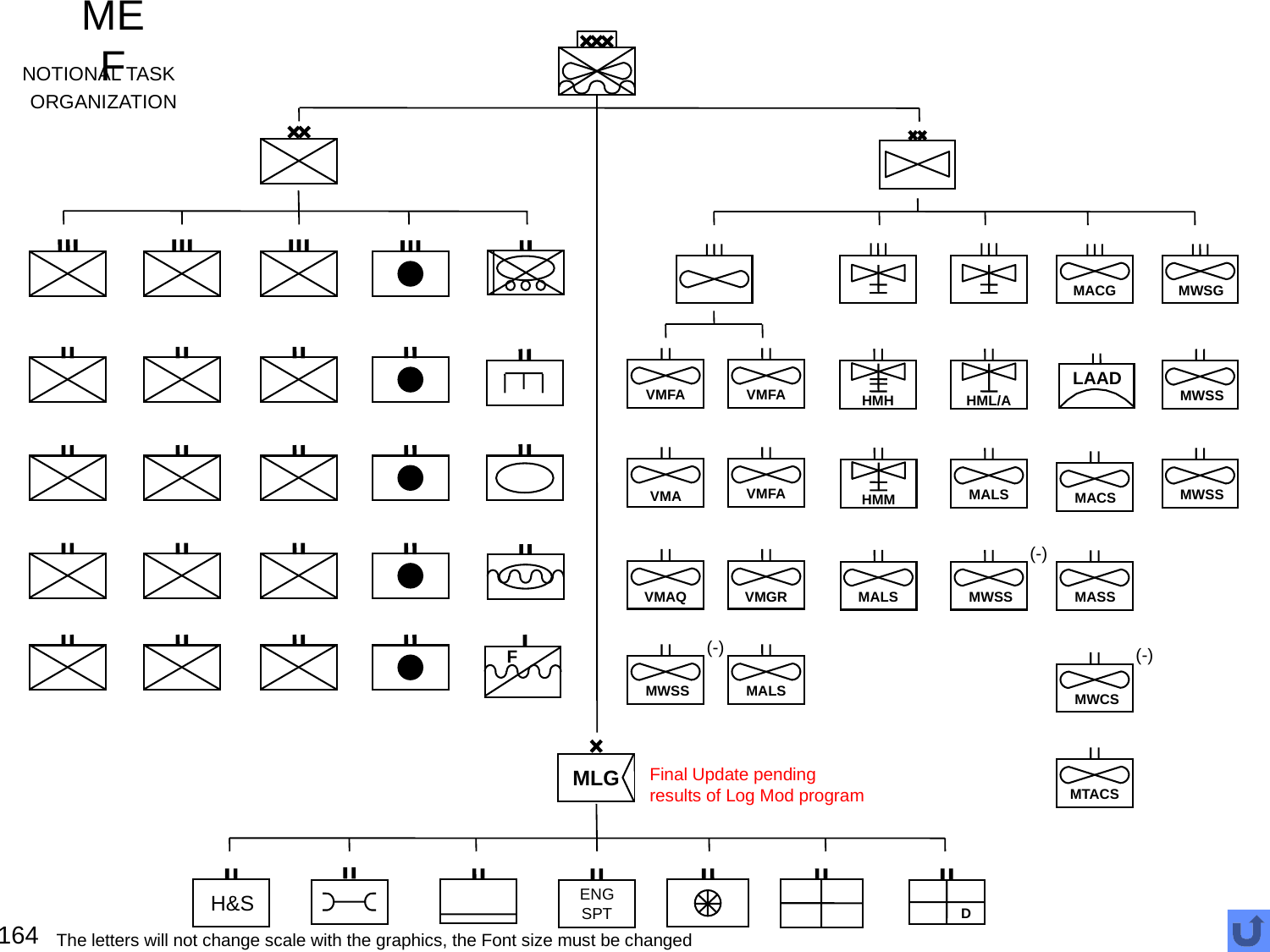

# MEF

NOTIONAL TASK
ORGANIZATION

MACG

MWSG

VMFA

VMFA

HMH

HML/A

MWSS

LAAD

VMA

VMFA

HMM

MALS

MWSS

MACS
(-)

MWSS

VMAQ

VMGR

MALS

MASS

F

(-)

MWSS
(-)

MWCS

MALS

MLG

MTACS
Final Update pending
results of Log Mod program

H&S

ENG
SPT

D
164

The letters will not change scale with the graphics, the Font size must be changed